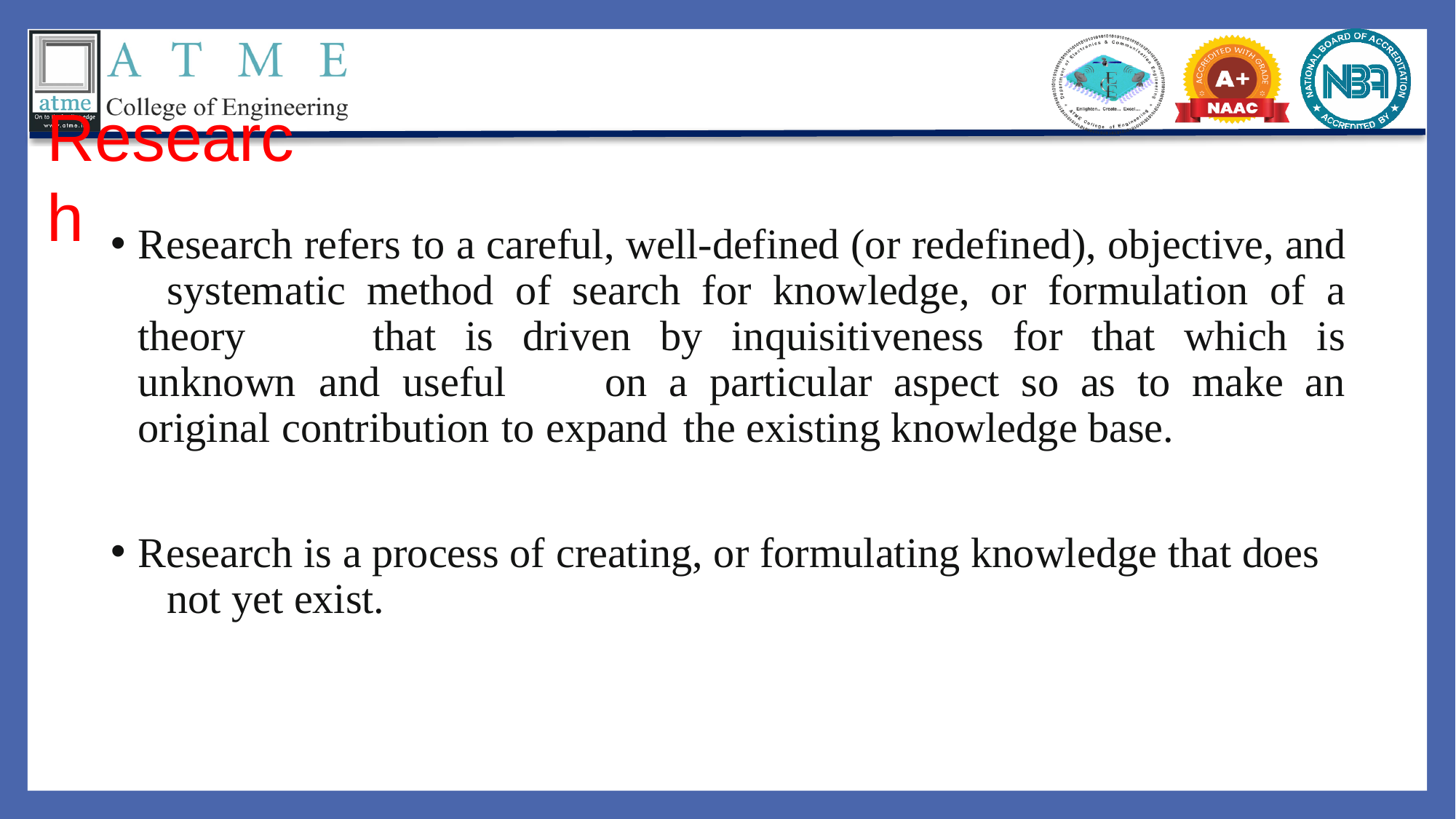

Research
Research refers to a careful, well-defined (or redefined), objective, and 	systematic method of search for knowledge, or formulation of a theory 	that is driven by inquisitiveness for that which is unknown and useful 	on a particular aspect so as to make an original contribution to expand 	the existing knowledge base.

Research is a process of creating, or formulating knowledge that does 	not yet exist.